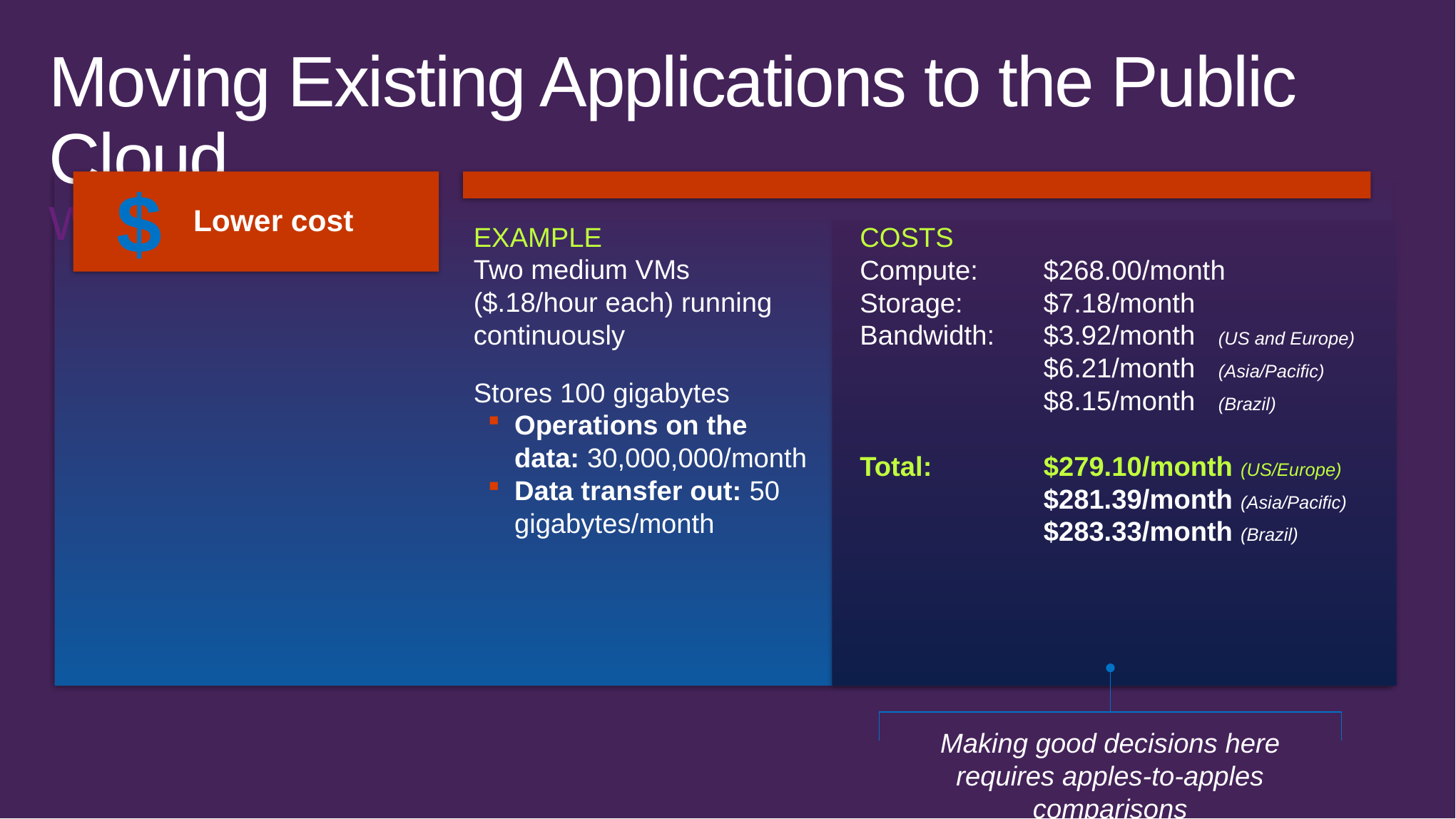

# Moving Existing Applications to the Public Cloud Why do this?
$

Lower cost

EXAMPLE
Two medium VMs ($.18/hour each) running continuously

Stores 100 gigabytes
Operations on the data: 30,000,000/month
Data transfer out: 50 gigabytes/month

COSTS
Compute: 	$268.00/month
Storage: 	$7.18/month
Bandwidth: 	$3.92/month   (US and Europe)	$6.21/month   (Asia/Pacific)
	$8.15/month   (Brazil)

Total: 	$279.10/month (US/Europe)
	$281.39/month (Asia/Pacific)
	$283.33/month (Brazil)

Making good decisions here requires apples-to-apples comparisons